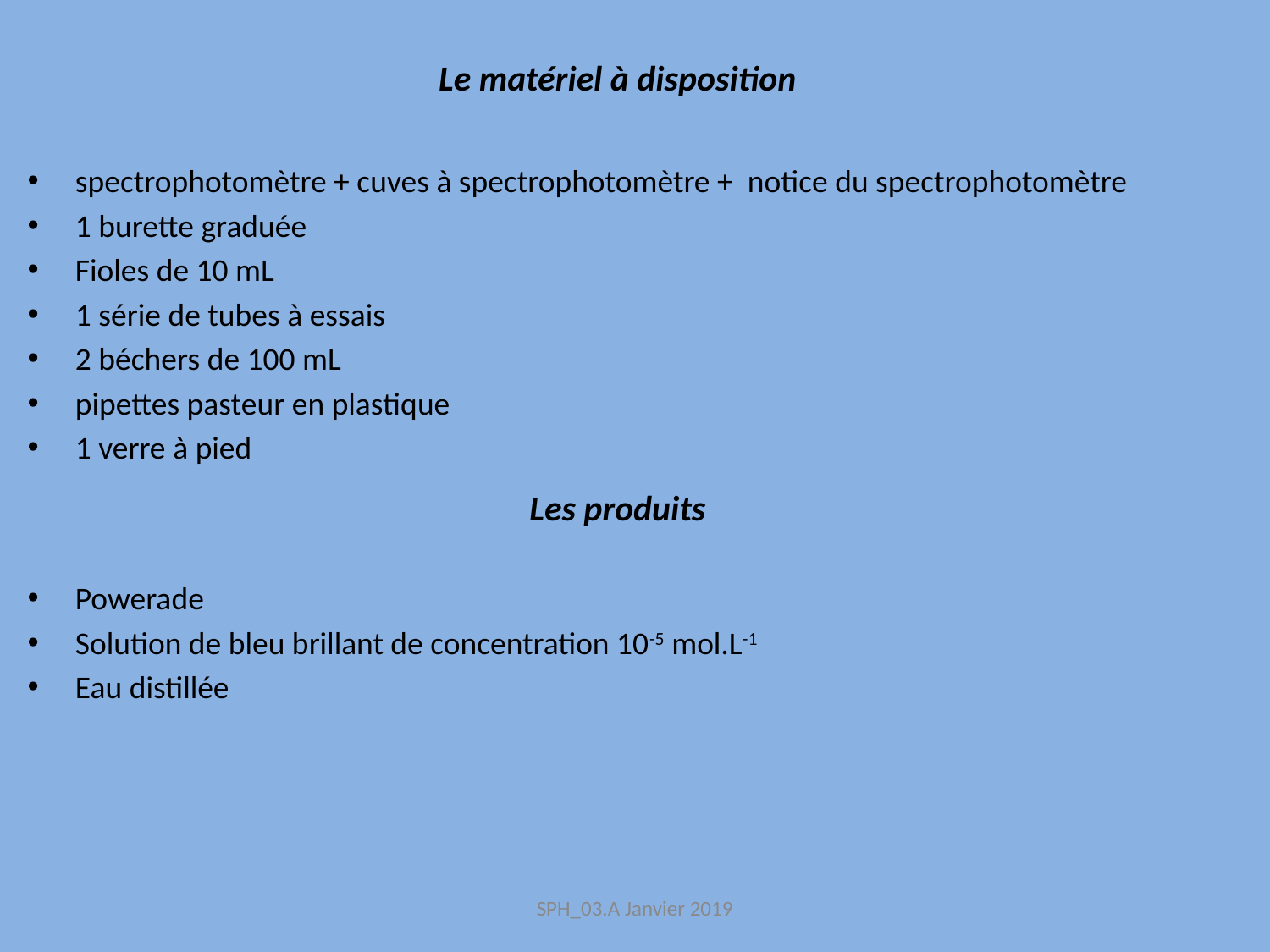

Le matériel à disposition

spectrophotomètre + cuves à spectrophotomètre +  notice du spectrophotomètre
1 burette graduée
Fioles de 10 mL
1 série de tubes à essais
2 béchers de 100 mL
pipettes pasteur en plastique
1 verre à pied

Les produits

Powerade
Solution de bleu brillant de concentration 10-5 mol.L-1
Eau distillée

SPH_03.A Janvier 2019